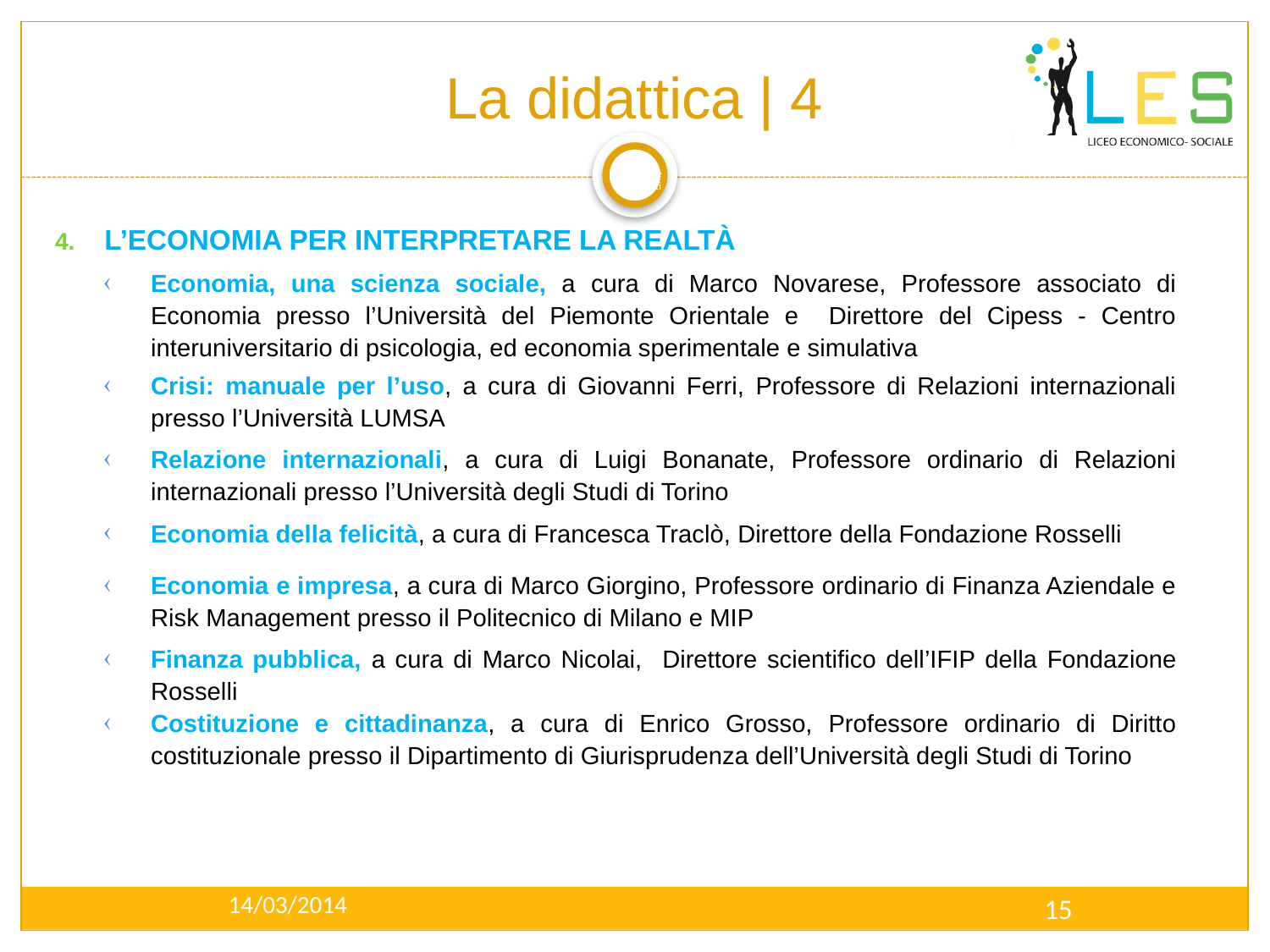

# La didattica | 4
La formazione dei docenti
L’ECONOMIA PER INTERPRETARE LA REALTÀ
| Economia, una scienza sociale, a cura di Marco Novarese, Professore associato di Economia presso l’Università del Piemonte Orientale e Direttore del Cipess - Centro interuniversitario di psicologia, ed economia sperimentale e simulativa |
| --- |
| Crisi: manuale per l’uso, a cura di Giovanni Ferri, Professore di Relazioni internazionali presso l’Università LUMSA |
| Relazione internazionali, a cura di Luigi Bonanate, Professore ordinario di Relazioni internazionali presso l’Università degli Studi di Torino |
| Economia della felicità, a cura di Francesca Traclò, Direttore della Fondazione Rosselli |
| Economia e impresa, a cura di Marco Giorgino, Professore ordinario di Finanza Aziendale e Risk Management presso il Politecnico di Milano e MIP |
| Finanza pubblica, a cura di Marco Nicolai, Direttore scientifico dell’IFIP della Fondazione Rosselli |
| Costituzione e cittadinanza, a cura di Enrico Grosso, Professore ordinario di Diritto costituzionale presso il Dipartimento di Giurisprudenza dell’Università degli Studi di Torino |
14/03/2014
15